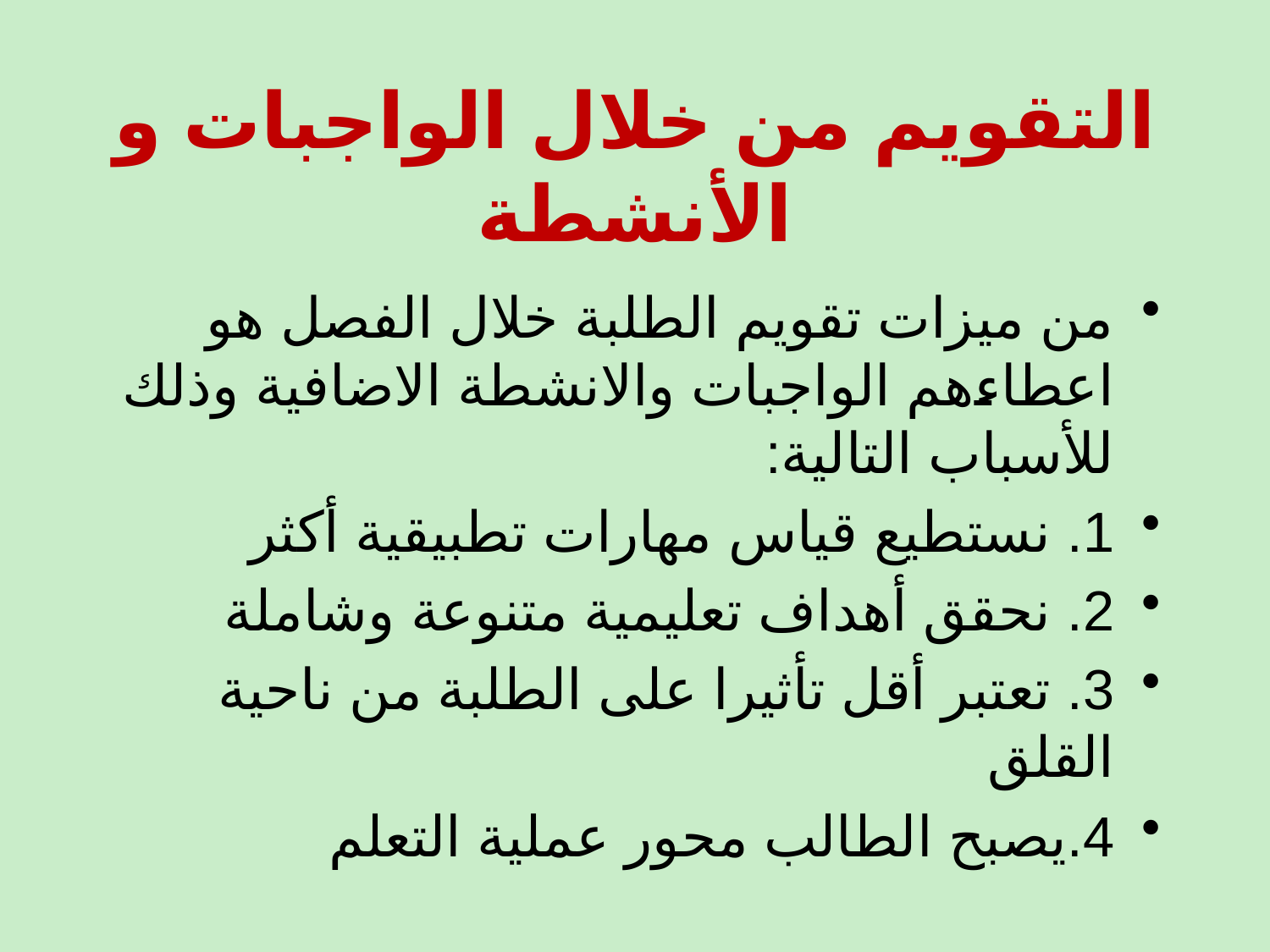

# التقويم من خلال الواجبات و الأنشطة
من ميزات تقويم الطلبة خلال الفصل هو اعطاءهم الواجبات والانشطة الاضافية وذلك للأسباب التالية:
1. نستطيع قياس مهارات تطبيقية أكثر
2. نحقق أهداف تعليمية متنوعة وشاملة
3. تعتبر أقل تأثيرا على الطلبة من ناحية القلق
4.يصبح الطالب محور عملية التعلم